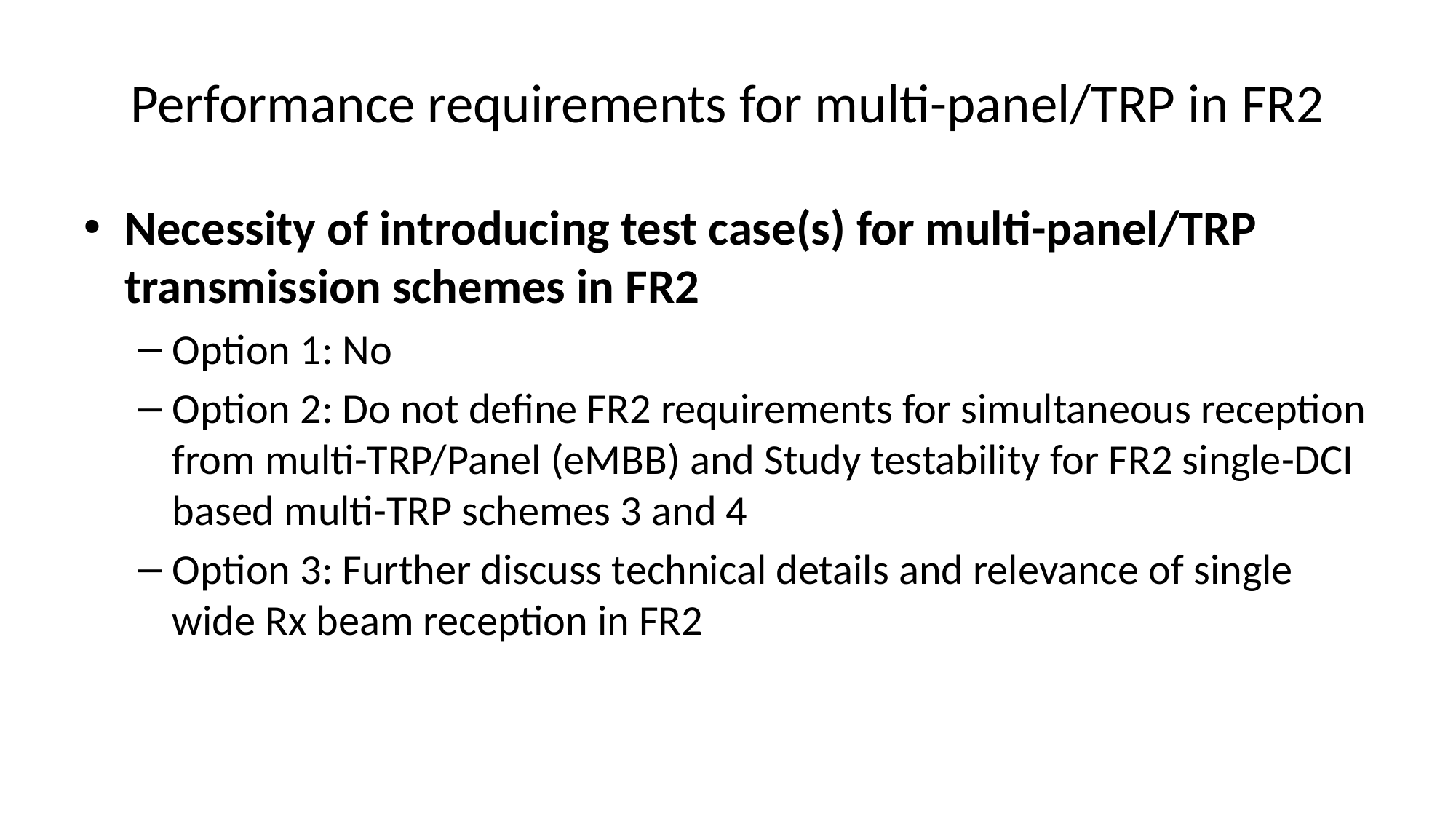

# Performance requirements for multi-panel/TRP in FR2
Necessity of introducing test case(s) for multi-panel/TRP transmission schemes in FR2
Option 1: No
Option 2: Do not define FR2 requirements for simultaneous reception from multi-TRP/Panel (eMBB) and Study testability for FR2 single-DCI based multi-TRP schemes 3 and 4
Option 3: Further discuss technical details and relevance of single wide Rx beam reception in FR2